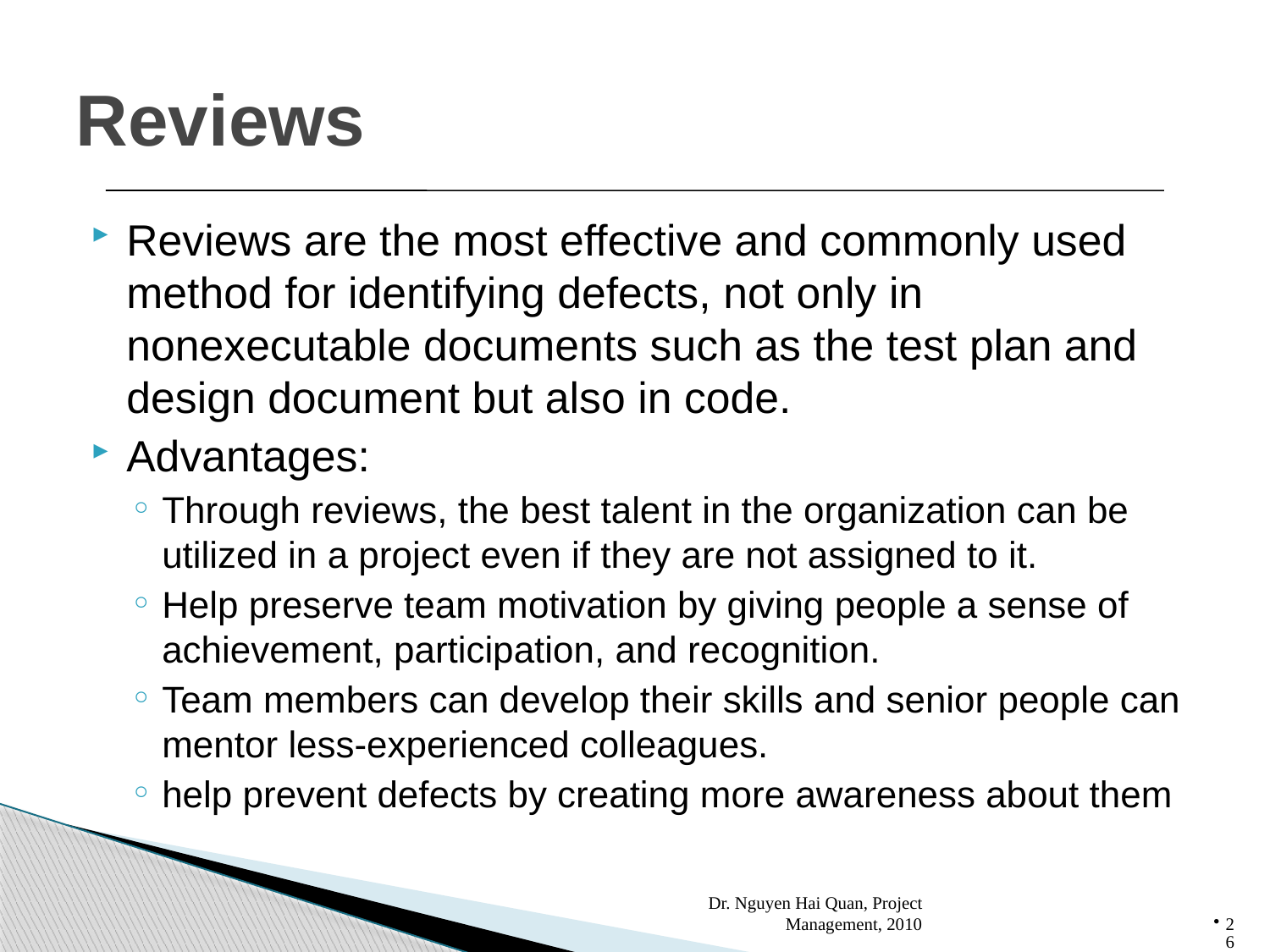

# Reviews
Reviews are the most effective and commonly used method for identifying defects, not only in nonexecutable documents such as the test plan and design document but also in code.
Advantages:
Through reviews, the best talent in the organization can be utilized in a project even if they are not assigned to it.
Help preserve team motivation by giving people a sense of achievement, participation, and recognition.
Team members can develop their skills and senior people can mentor less-experienced colleagues.
help prevent defects by creating more awareness about them
Dr. Nguyen Hai Quan, Project Management, 2010
26